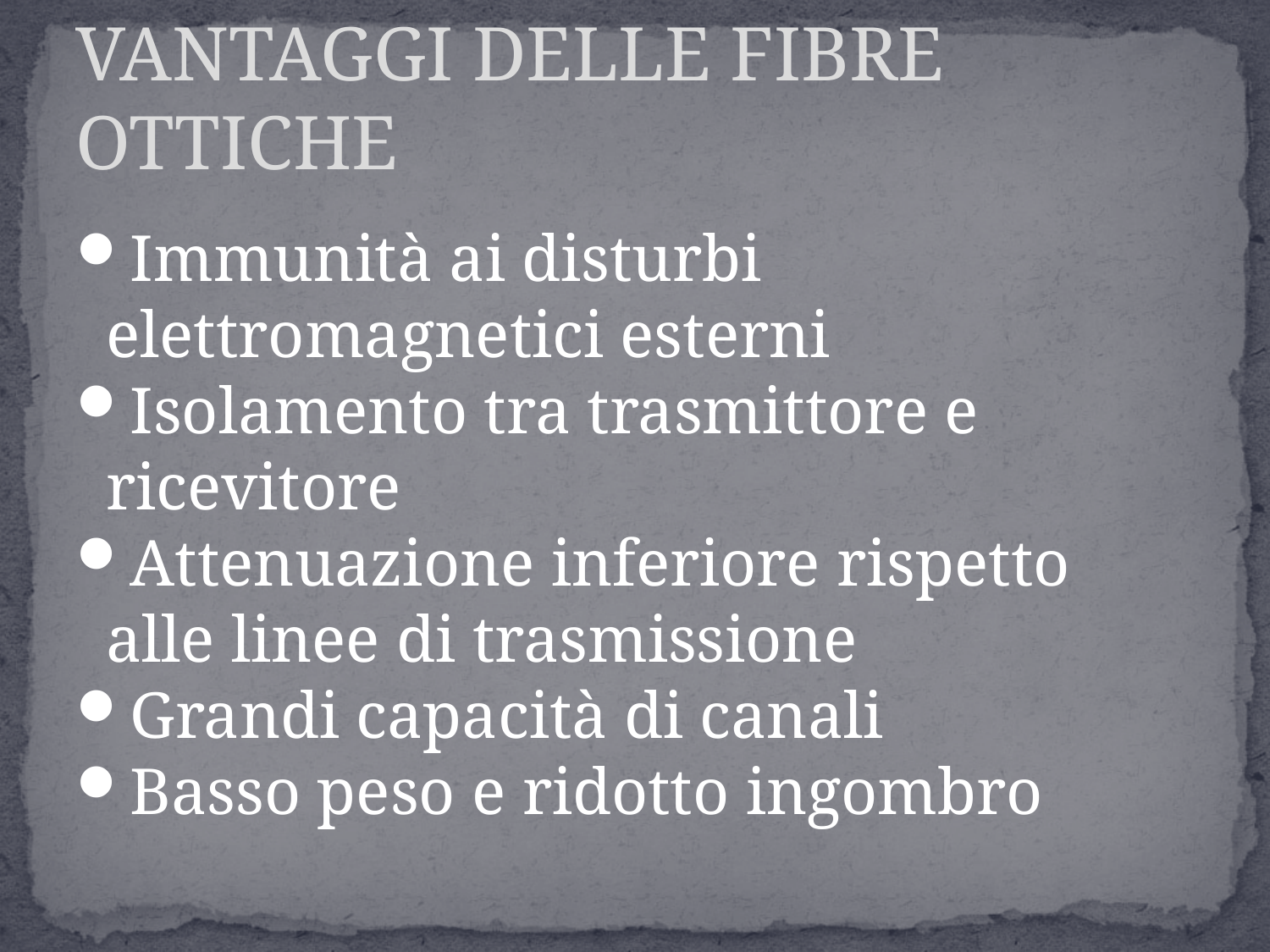

VANTAGGI DELLE FIBRE OTTICHE
Immunità ai disturbi elettromagnetici esterni
Isolamento tra trasmittore e ricevitore
Attenuazione inferiore rispetto alle linee di trasmissione
Grandi capacità di canali
Basso peso e ridotto ingombro